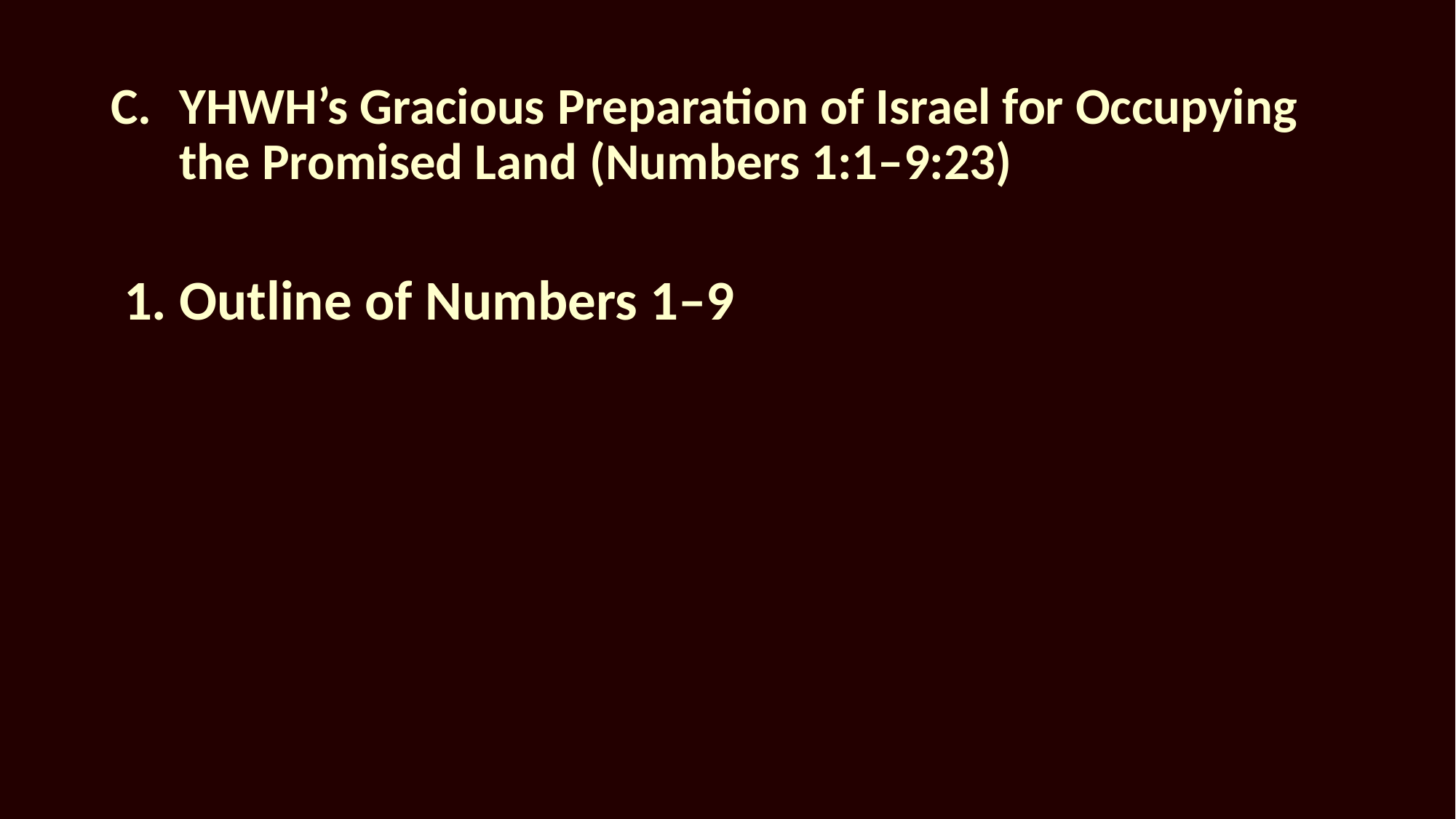

# C.	YHWH’s Gracious Preparation of Israel for Occupying the Promised Land (Numbers 1:1–9:23)
 1.	Outline of Numbers 1–9